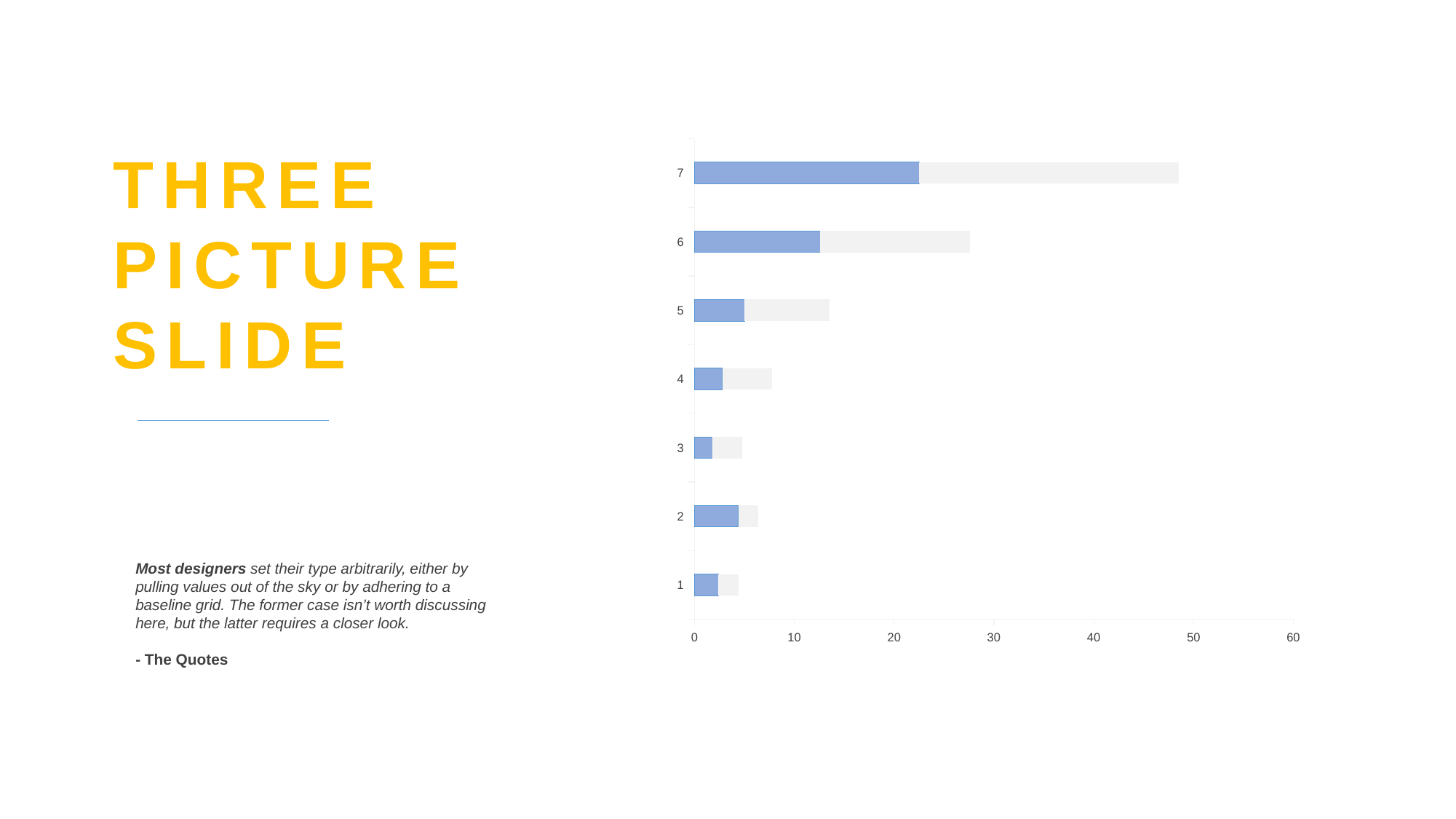

### Chart

| Category |  |  |
|---|---|---|
THREE
PICTURE
SLIDE
Most designers set their type arbitrarily, either by pulling values out of the sky or by adhering to a baseline grid. The former case isn’t worth discussing here, but the latter requires a closer look.

- The Quotes